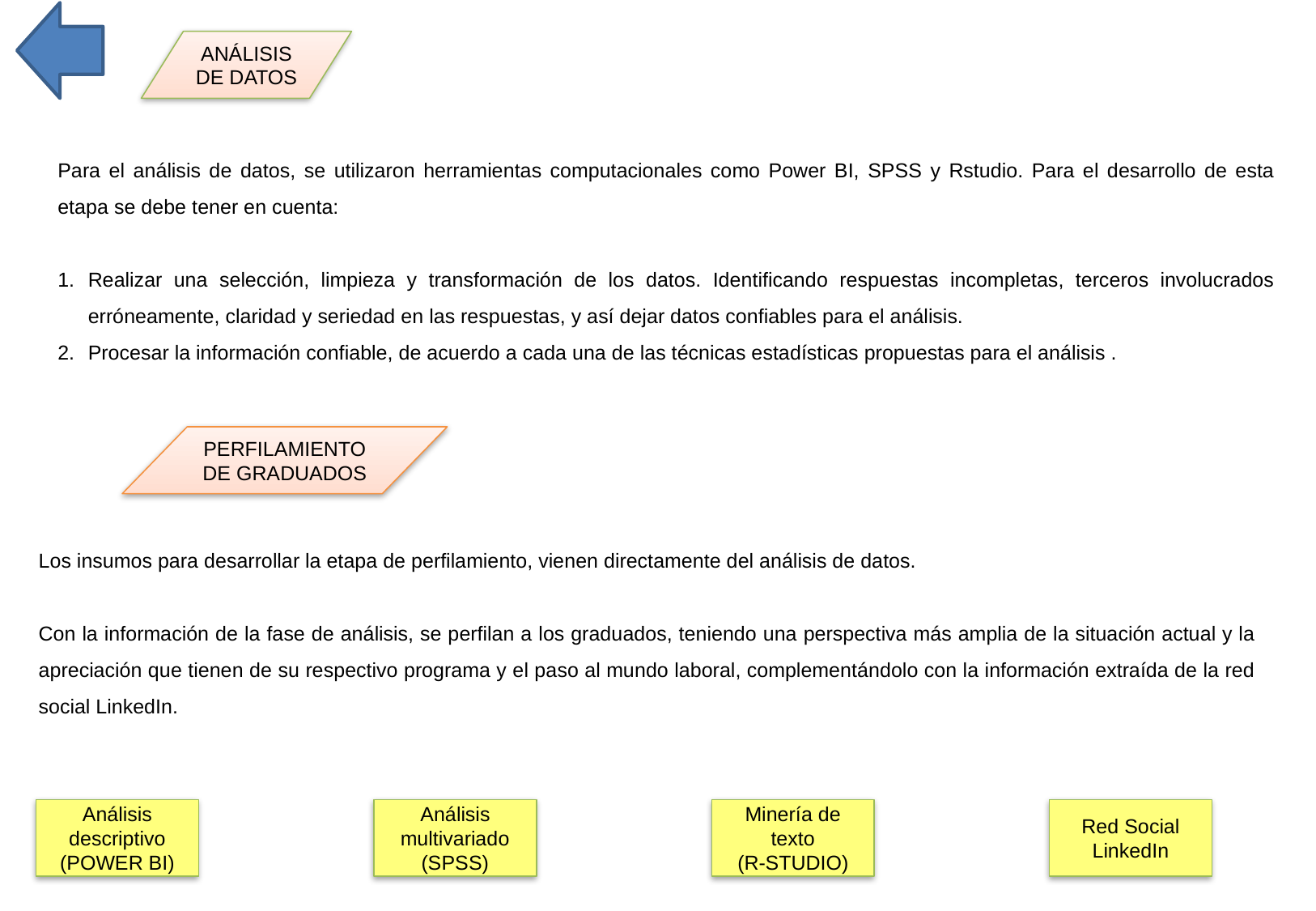

ANÁLISIS DE DATOS
Para el análisis de datos, se utilizaron herramientas computacionales como Power BI, SPSS y Rstudio. Para el desarrollo de esta etapa se debe tener en cuenta:

Realizar una selección, limpieza y transformación de los datos. Identificando respuestas incompletas, terceros involucrados erróneamente, claridad y seriedad en las respuestas, y así dejar datos confiables para el análisis.
Procesar la información confiable, de acuerdo a cada una de las técnicas estadísticas propuestas para el análisis .

PERFILAMIENTO DE GRADUADOS
Los insumos para desarrollar la etapa de perfilamiento, vienen directamente del análisis de datos.

Con la información de la fase de análisis, se perfilan a los graduados, teniendo una perspectiva más amplia de la situación actual y la apreciación que tienen de su respectivo programa y el paso al mundo laboral, complementándolo con la información extraída de la red social LinkedIn.
Análisis descriptivo (POWER BI)
Análisis multivariado (SPSS)
Minería de texto
(R-STUDIO)
Red Social LinkedIn